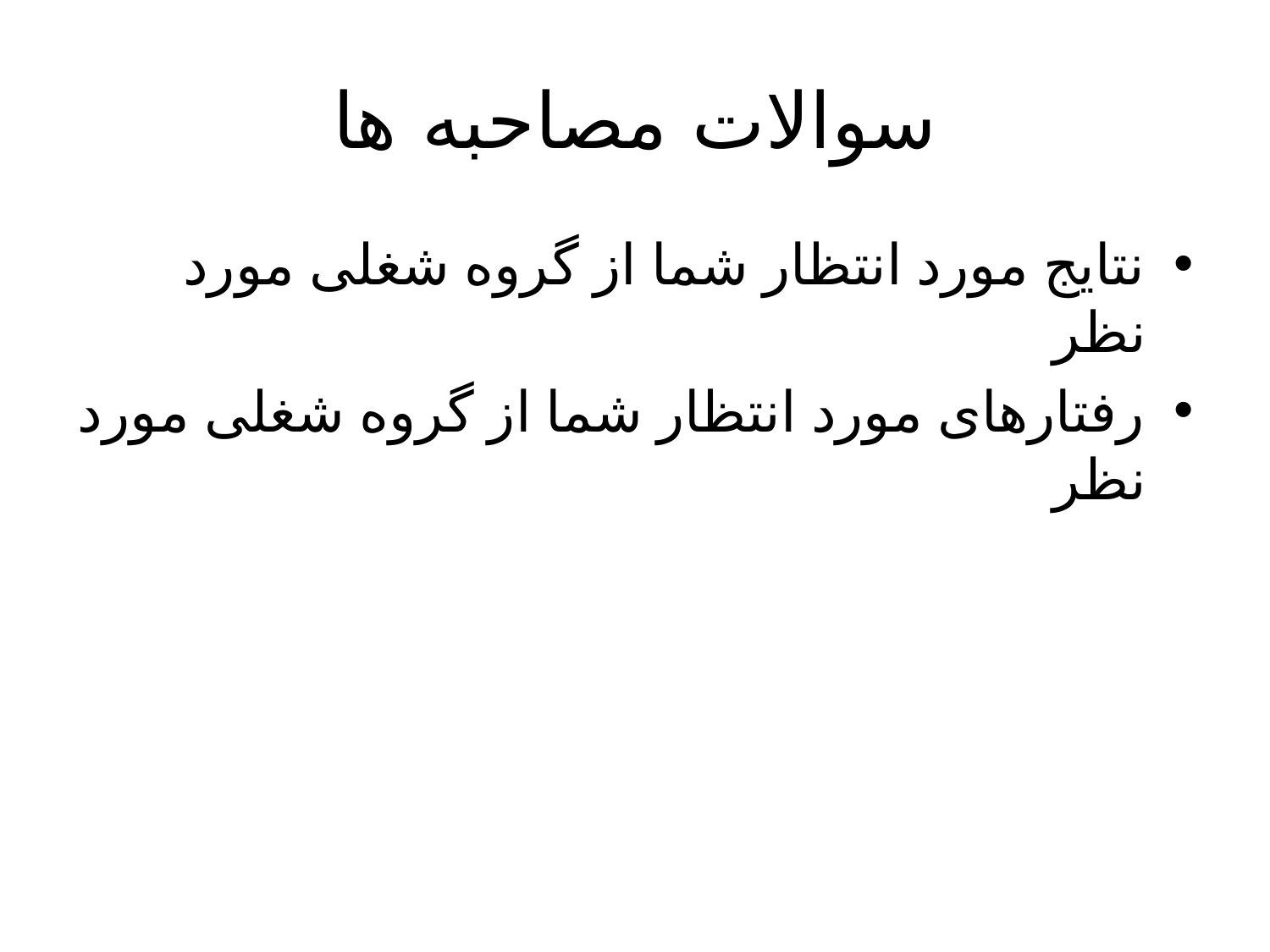

# سوالات مصاحبه ها
نتایج مورد انتظار شما از گروه شغلی مورد نظر
رفتارهای مورد انتظار شما از گروه شغلی مورد نظر